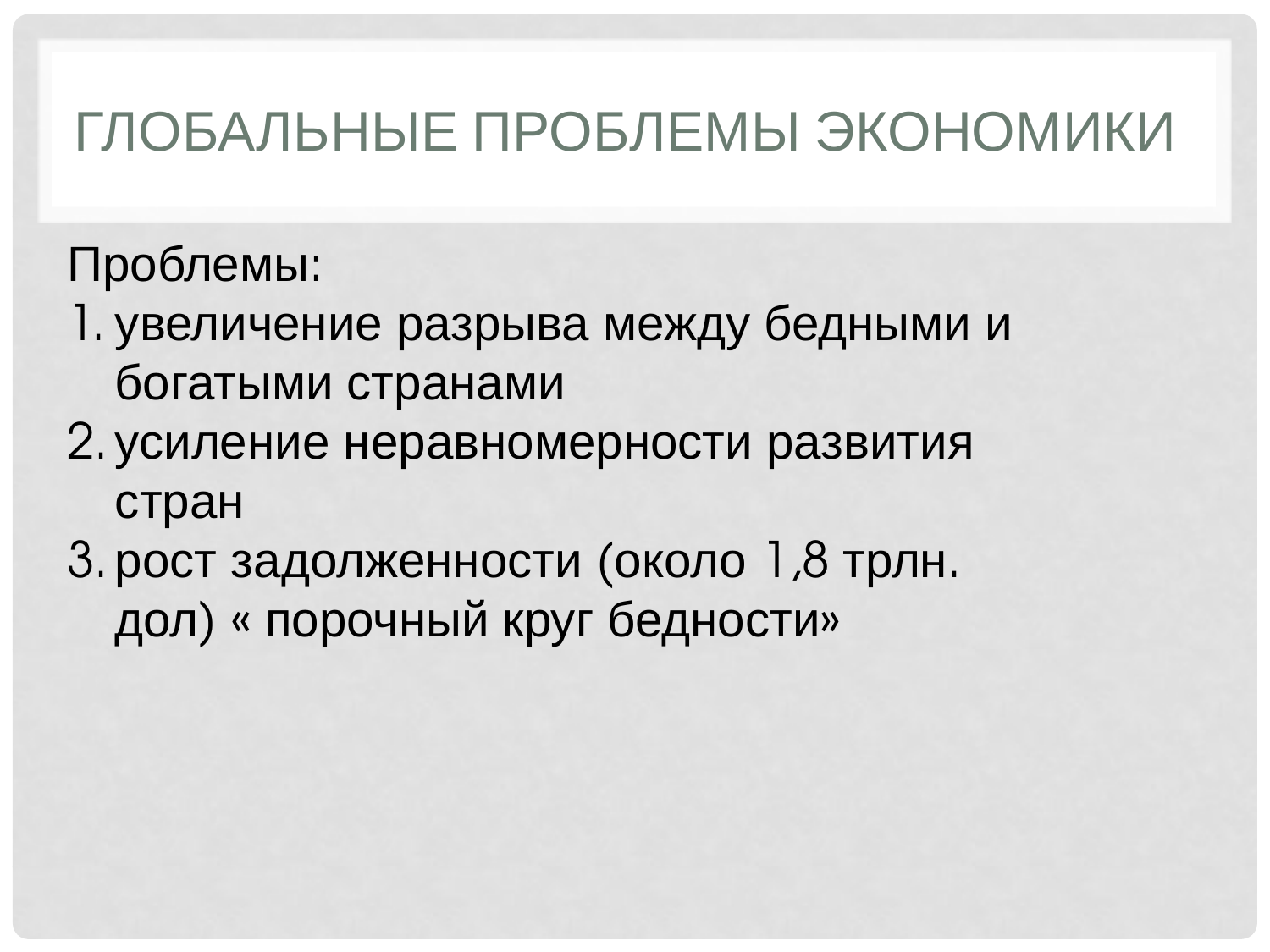

# Глобальные проблемы экономики
Проблемы:
увеличение разрыва между бедными и богатыми странами
усиление неравномерности развития стран
рост задолженности (около 1,8 трлн. дол) « порочный круг бедности»